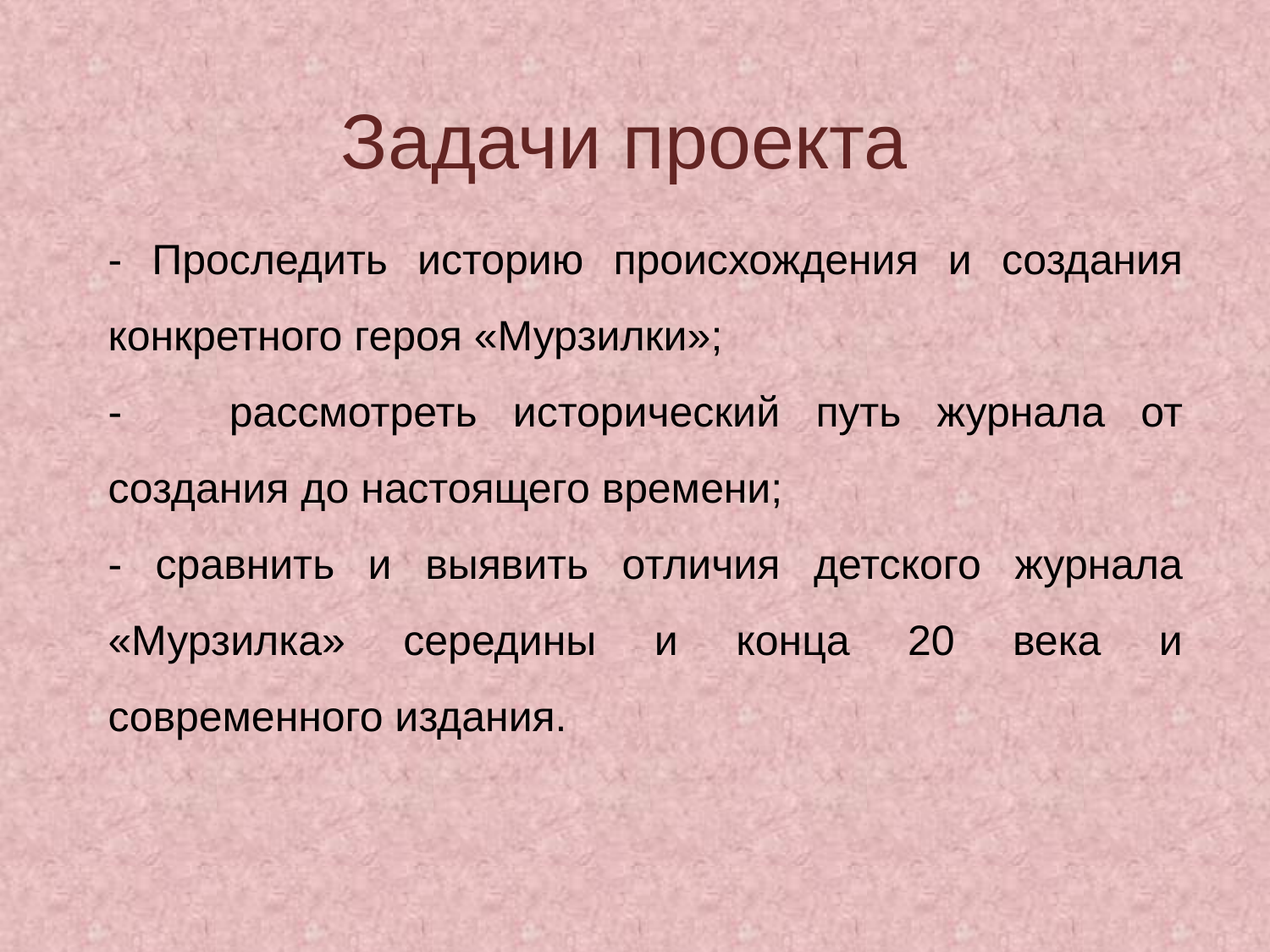

# Задачи проекта
- Проследить историю происхождения и создания конкретного героя «Мурзилки»;
-   рассмотреть исторический путь журнала от создания до настоящего времени;
- сравнить и выявить отличия детского журнала «Мурзилка» середины и конца 20 века и современного издания.